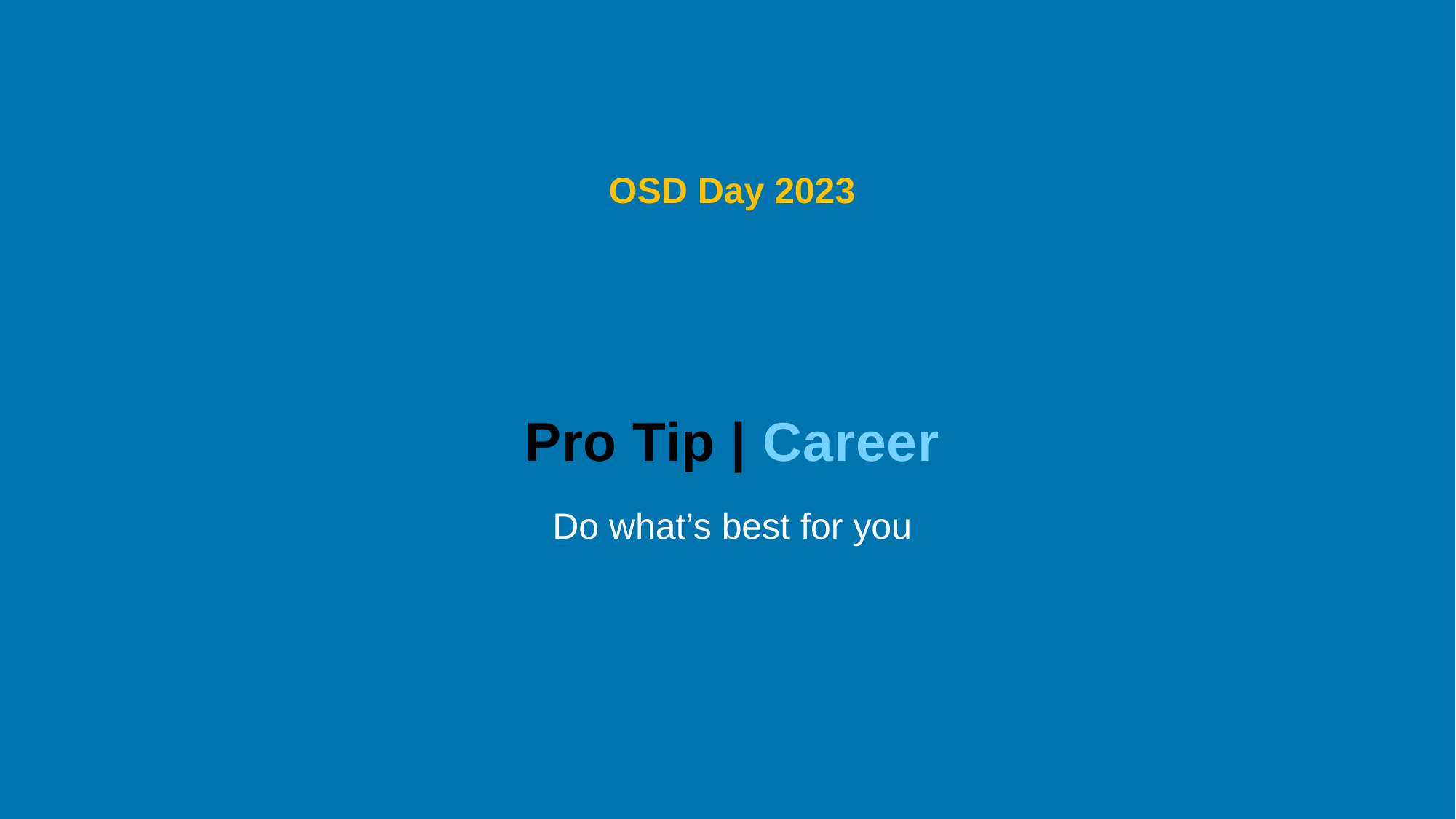

OSD Day 2023
# Pro Tip | Career
Do what’s best for you